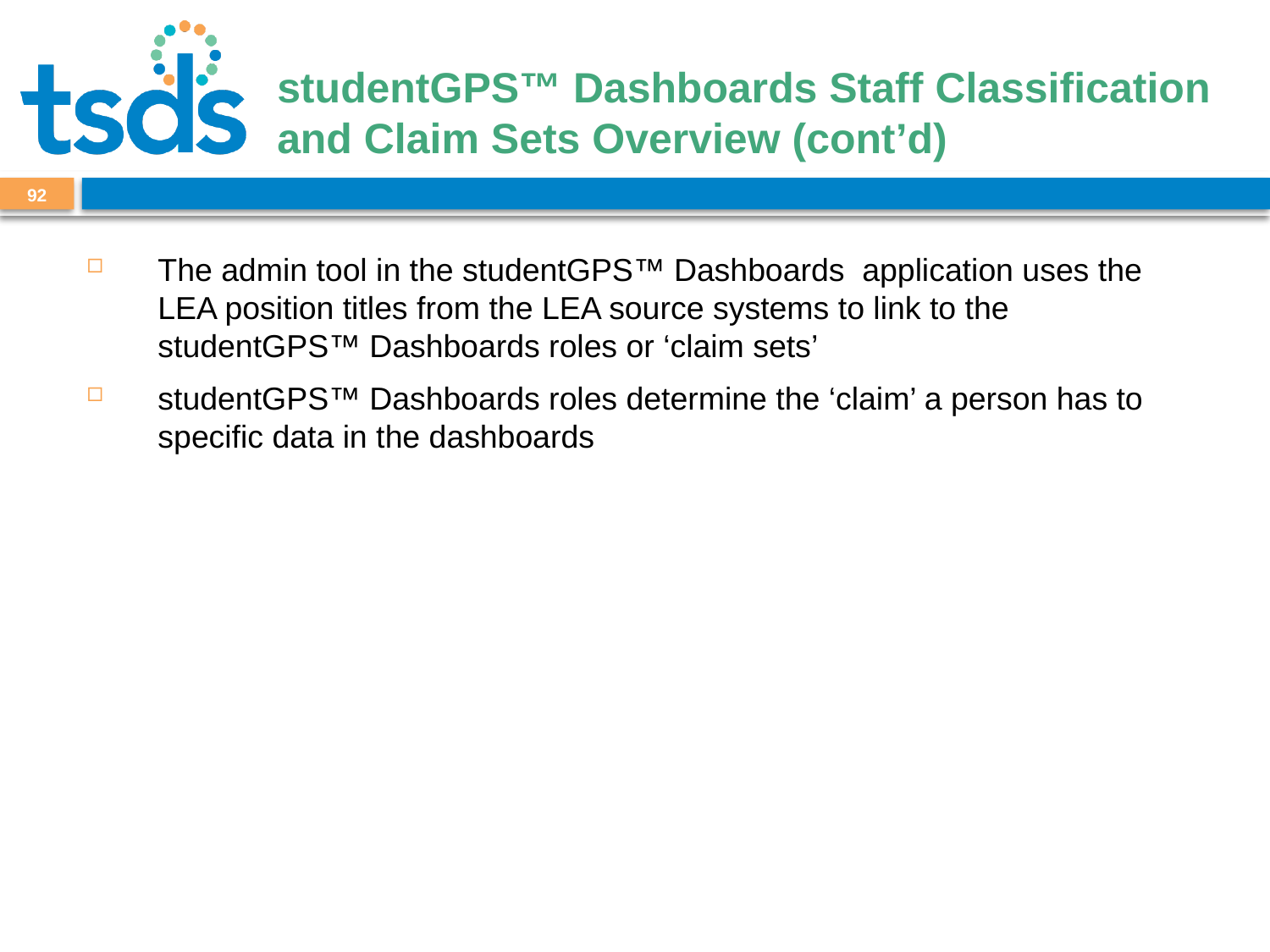

# studentGPS™ Dashboards Staff Classification and Claim Sets Overview (cont’d)
92
The admin tool in the studentGPS™ Dashboards  application uses the LEA position titles from the LEA source systems to link to the studentGPS™ Dashboards roles or ‘claim sets’
studentGPS™ Dashboards roles determine the ‘claim’ a person has to specific data in the dashboards